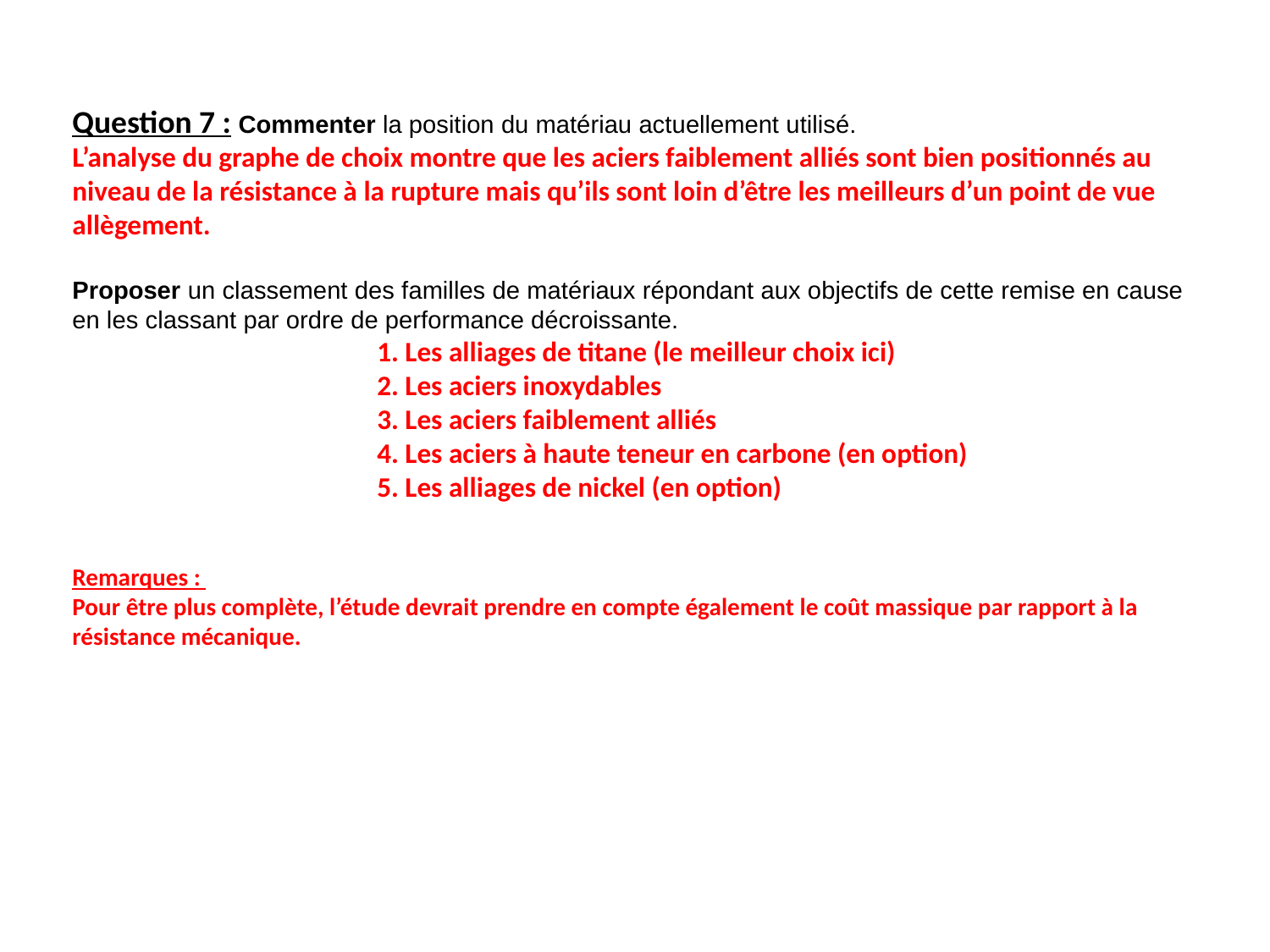

Question 7 : Commenter la position du matériau actuellement utilisé.
L’analyse du graphe de choix montre que les aciers faiblement alliés sont bien positionnés au niveau de la résistance à la rupture mais qu’ils sont loin d’être les meilleurs d’un point de vue allègement.

Proposer un classement des familles de matériaux répondant aux objectifs de cette remise en cause en les classant par ordre de performance décroissante.
                                                1. Les alliages de titane (le meilleur choix ici)
                                                2. Les aciers inoxydables
                                                3. Les aciers faiblement alliés
                                                4. Les aciers à haute teneur en carbone (en option)
                                                5. Les alliages de nickel (en option)

Remarques :
Pour être plus complète, l’étude devrait prendre en compte également le coût massique par rapport à la résistance mécanique.